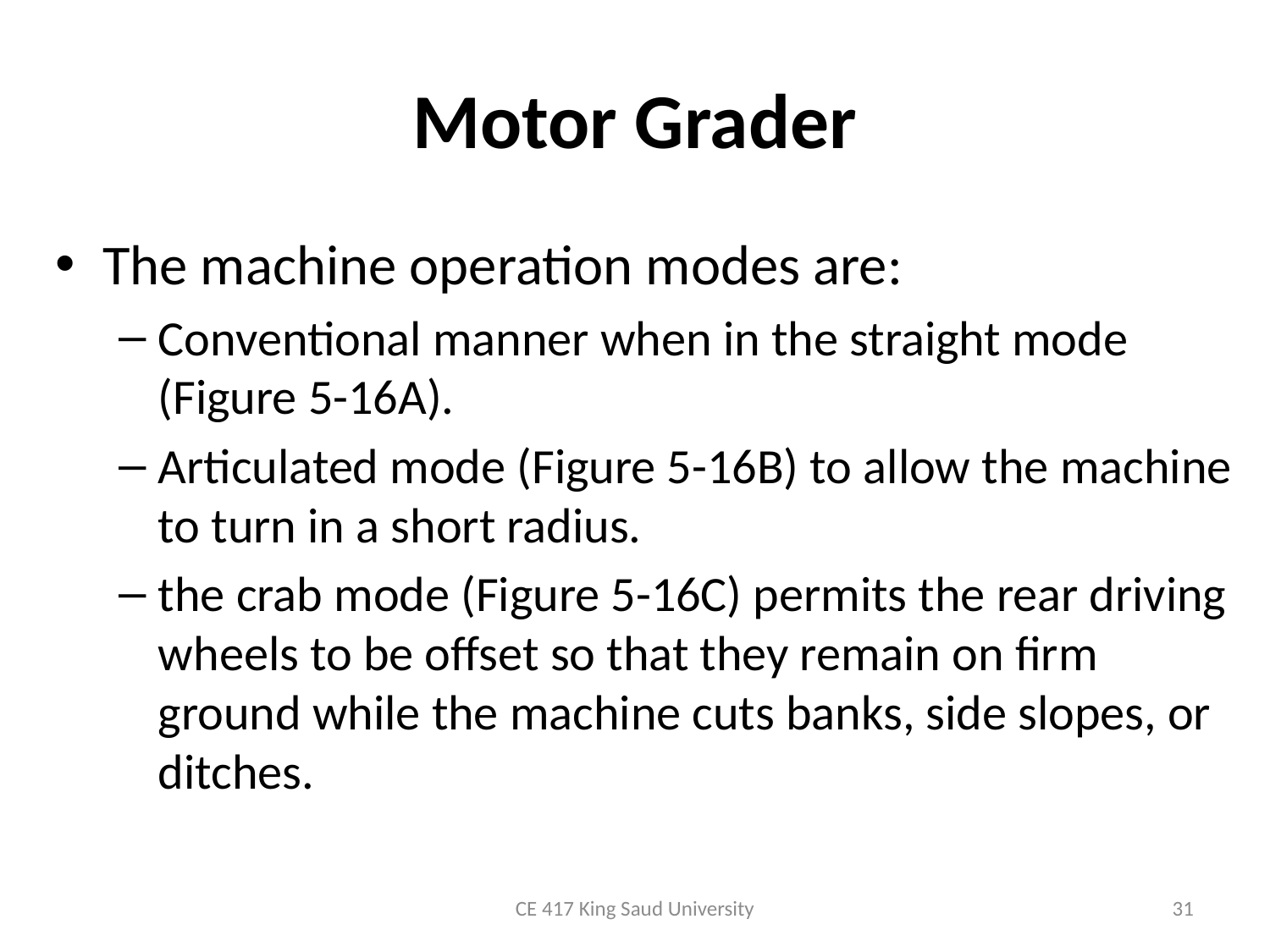

# Motor Grader
The machine operation modes are:
Conventional manner when in the straight mode (Figure 5-16A).
Articulated mode (Figure 5-16B) to allow the machine to turn in a short radius.
the crab mode (Figure 5-16C) permits the rear driving wheels to be offset so that they remain on firm ground while the machine cuts banks, side slopes, or ditches.
CE 417 King Saud University
31